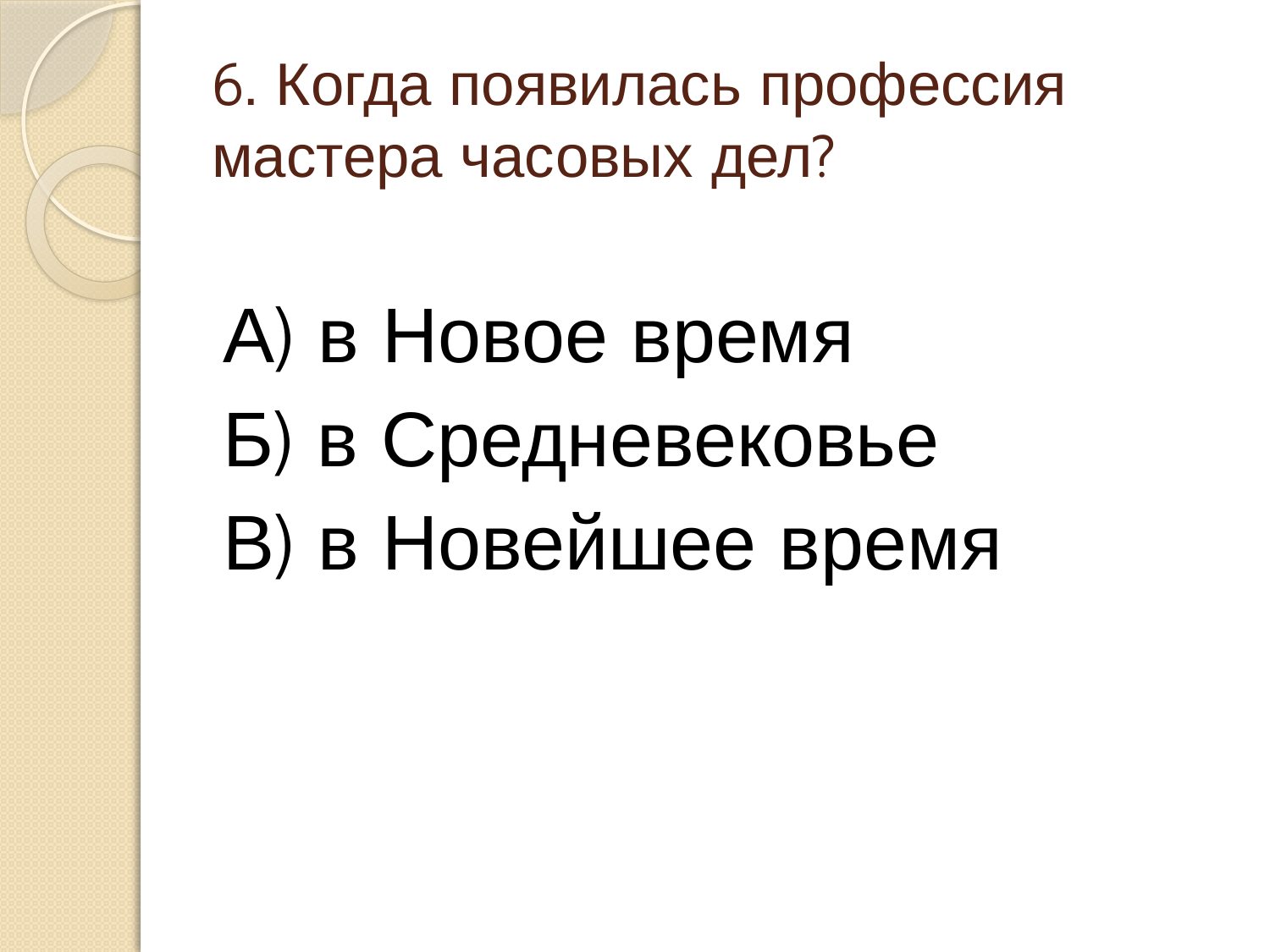

# 6. Когда появилась профессия мастера часовых дел?

А) в Новое время
Б) в Средневековье
В) в Новейшее время